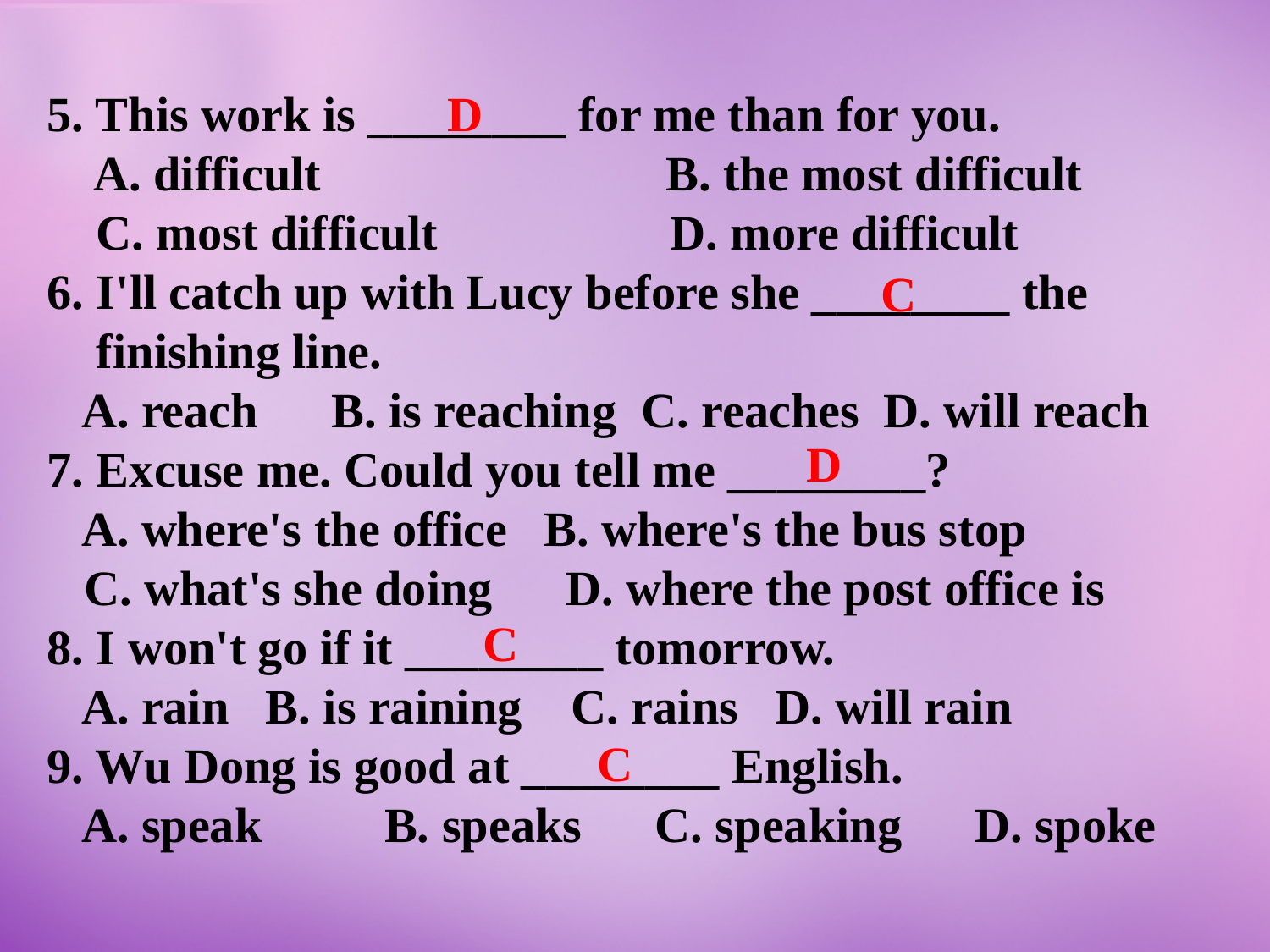

5. This work is ________ for me than for you.
    A. difficult　　　 　          B. the most difficult
    C. most difficult　　 　　D. more difficult
6. I'll catch up with Lucy before she ________ the
    finishing line.
   A. reach　B. is reaching  C. reaches  D. will reach
7. Excuse me. Could you tell me ________?
   A. where's the office   B. where's the bus stop
   C. what's she doing　D. where the post office is
8. I won't go if it ________ tomorrow.
   A. rain   B. is raining    C. rains   D. will rain
9. Wu Dong is good at ________ English.
   A. speak　　B. speaks　C. speaking　D. spoke
D
C
D
C
C